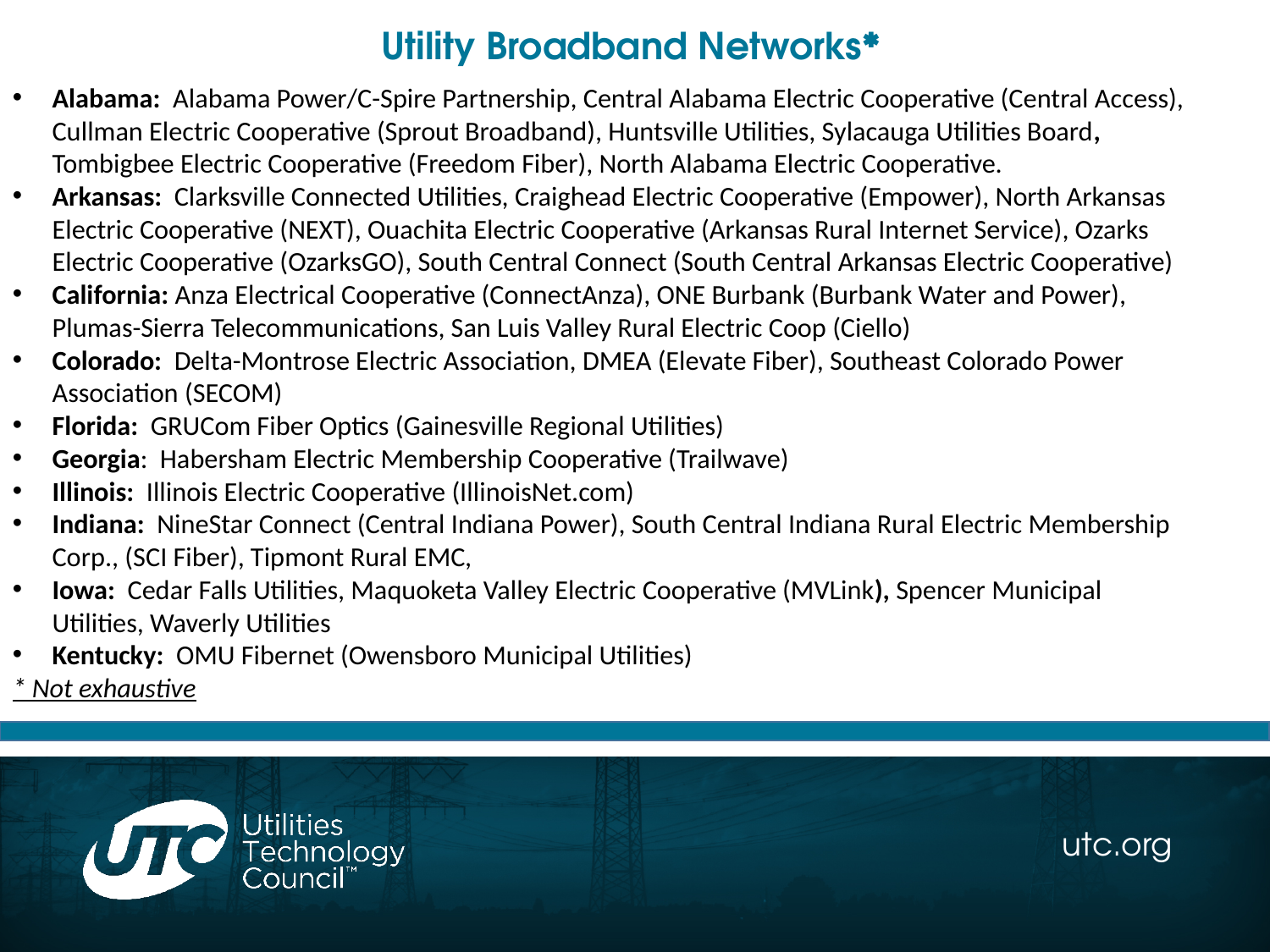

# Utility Broadband Networks*
Alabama:  Alabama Power/C-Spire Partnership, Central Alabama Electric Cooperative (Central Access), Cullman Electric Cooperative (Sprout Broadband), Huntsville Utilities, Sylacauga Utilities Board, Tombigbee Electric Cooperative (Freedom Fiber), North Alabama Electric Cooperative.
Arkansas:  Clarksville Connected Utilities, Craighead Electric Cooperative (Empower), North Arkansas Electric Cooperative (NEXT), Ouachita Electric Cooperative (Arkansas Rural Internet Service), Ozarks Electric Cooperative (OzarksGO), South Central Connect (South Central Arkansas Electric Cooperative)
California: Anza Electrical Cooperative (ConnectAnza), ONE Burbank (Burbank Water and Power), Plumas-Sierra Telecommunications, San Luis Valley Rural Electric Coop (Ciello)
Colorado:  Delta-Montrose Electric Association, DMEA (Elevate Fiber), Southeast Colorado Power Association (SECOM)
Florida:  GRUCom Fiber Optics (Gainesville Regional Utilities)
Georgia:  Habersham Electric Membership Cooperative (Trailwave)
Illinois:  Illinois Electric Cooperative (IllinoisNet.com)
Indiana:  NineStar Connect (Central Indiana Power), South Central Indiana Rural Electric Membership Corp., (SCI Fiber), Tipmont Rural EMC,
Iowa:  Cedar Falls Utilities, Maquoketa Valley Electric Cooperative (MVLink), Spencer Municipal Utilities, Waverly Utilities
Kentucky:  OMU Fibernet (Owensboro Municipal Utilities)
* Not exhaustive